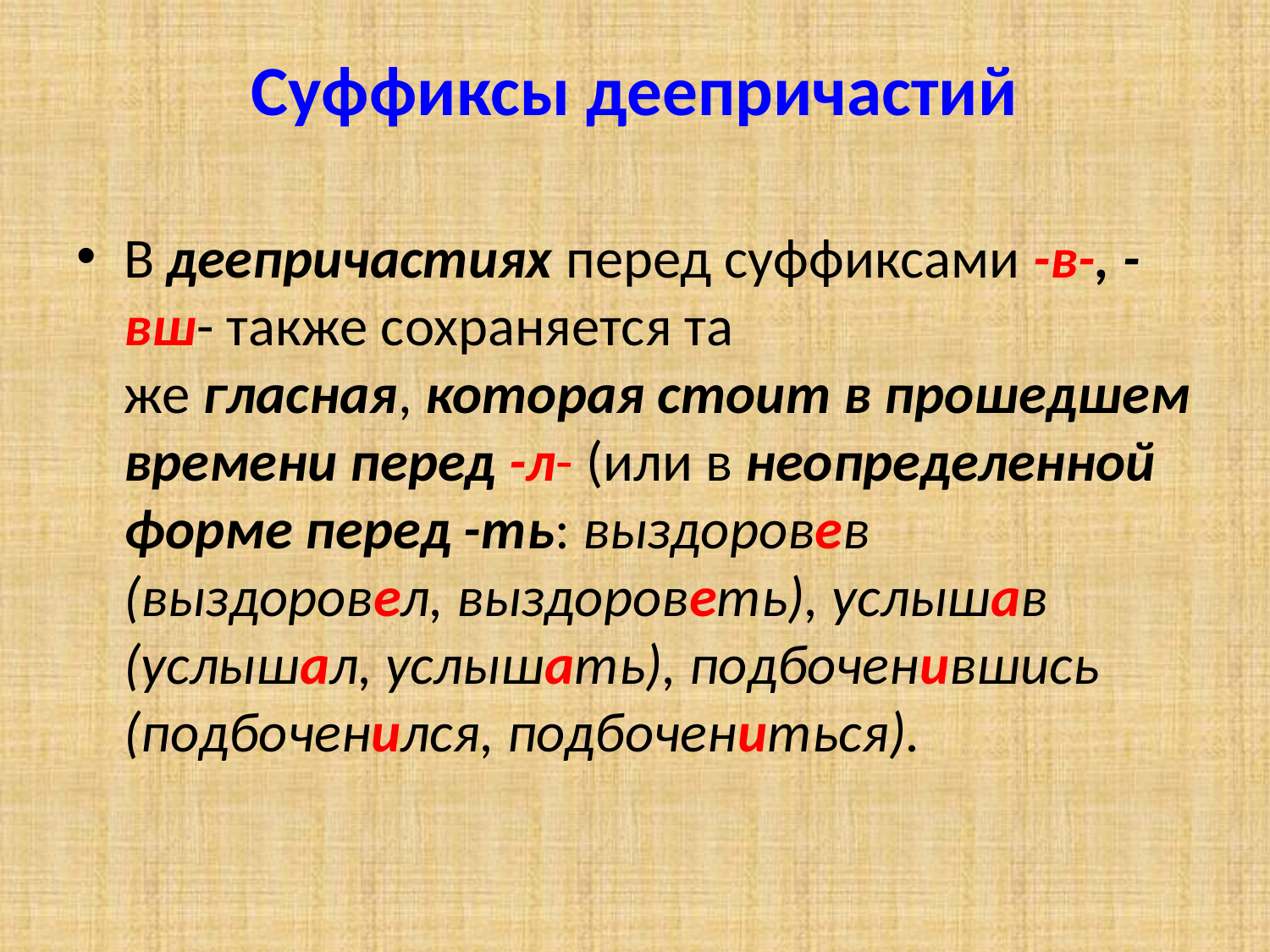

# Суффиксы деепричастий

В деепричастиях перед суффиксами -в-, -вш- также сохраняется та же гласная, которая стоит в прошедшем времени перед -л- (или в неопределенной форме перед -ть: выздоровев (выздоровел, выздороветь), услышав (услышал, услышать), подбоченившись (подбоченился, подбочениться).